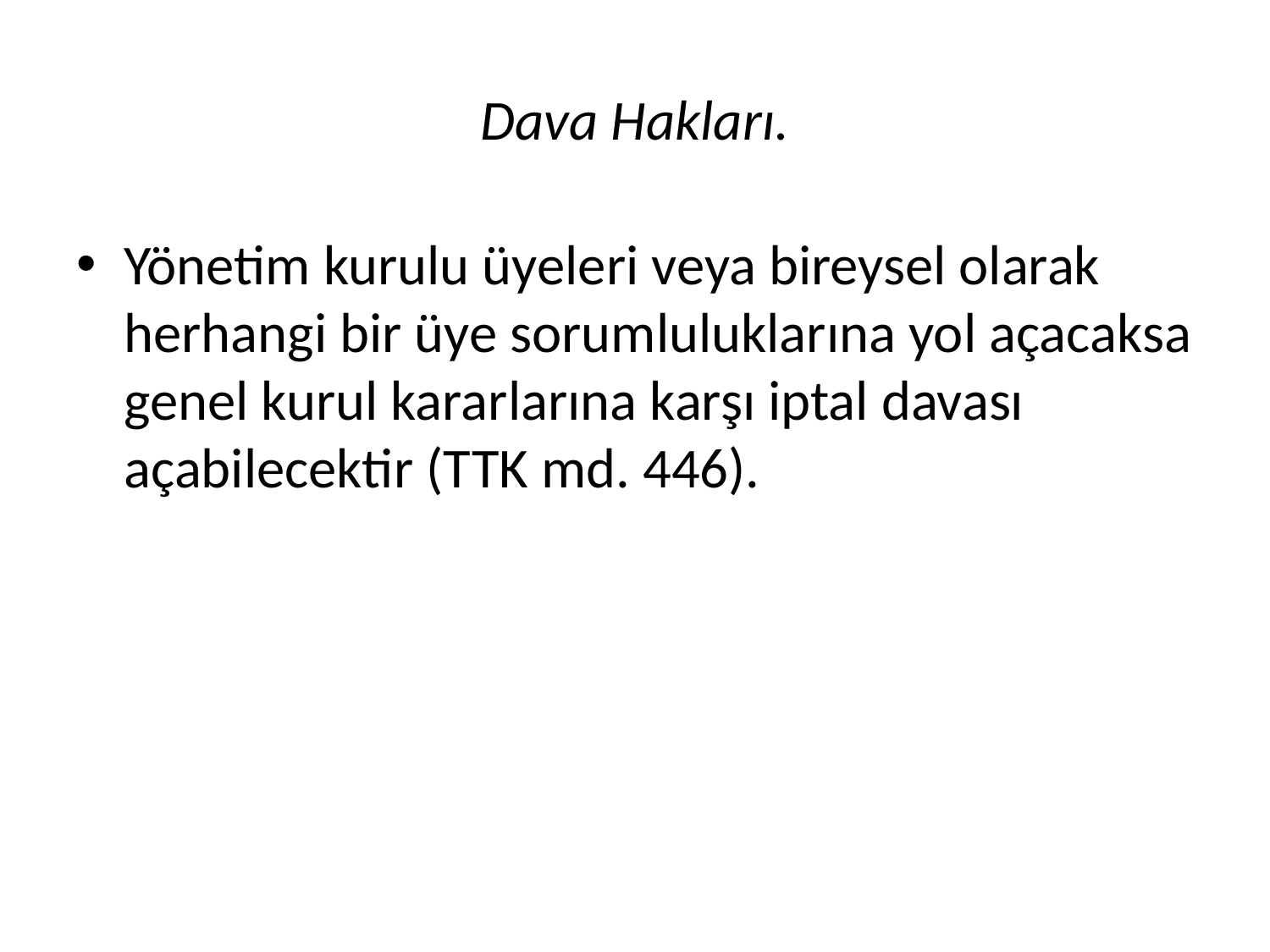

# Dava Hakları.
Yönetim kurulu üyeleri veya bireysel olarak herhangi bir üye sorumluluklarına yol açacaksa genel kurul kararlarına karşı iptal davası açabilecektir (TTK md. 446).